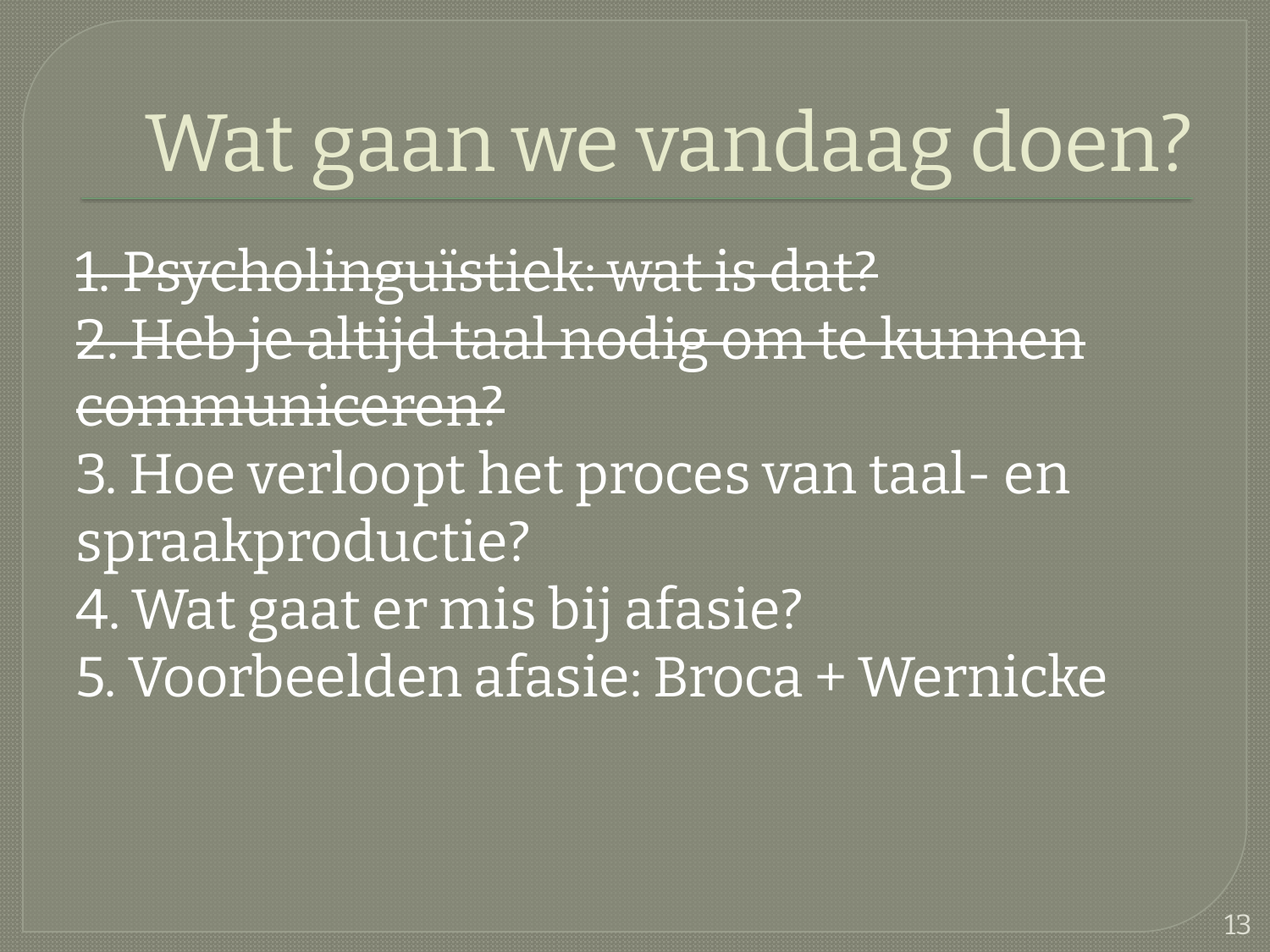

# Wat gaan we vandaag doen?
1. Psycholinguïstiek: wat is dat?
2. Heb je altijd taal nodig om te kunnen communiceren?
3. Hoe verloopt het proces van taal- en spraakproductie?
4. Wat gaat er mis bij afasie?
5. Voorbeelden afasie: Broca + Wernicke

13